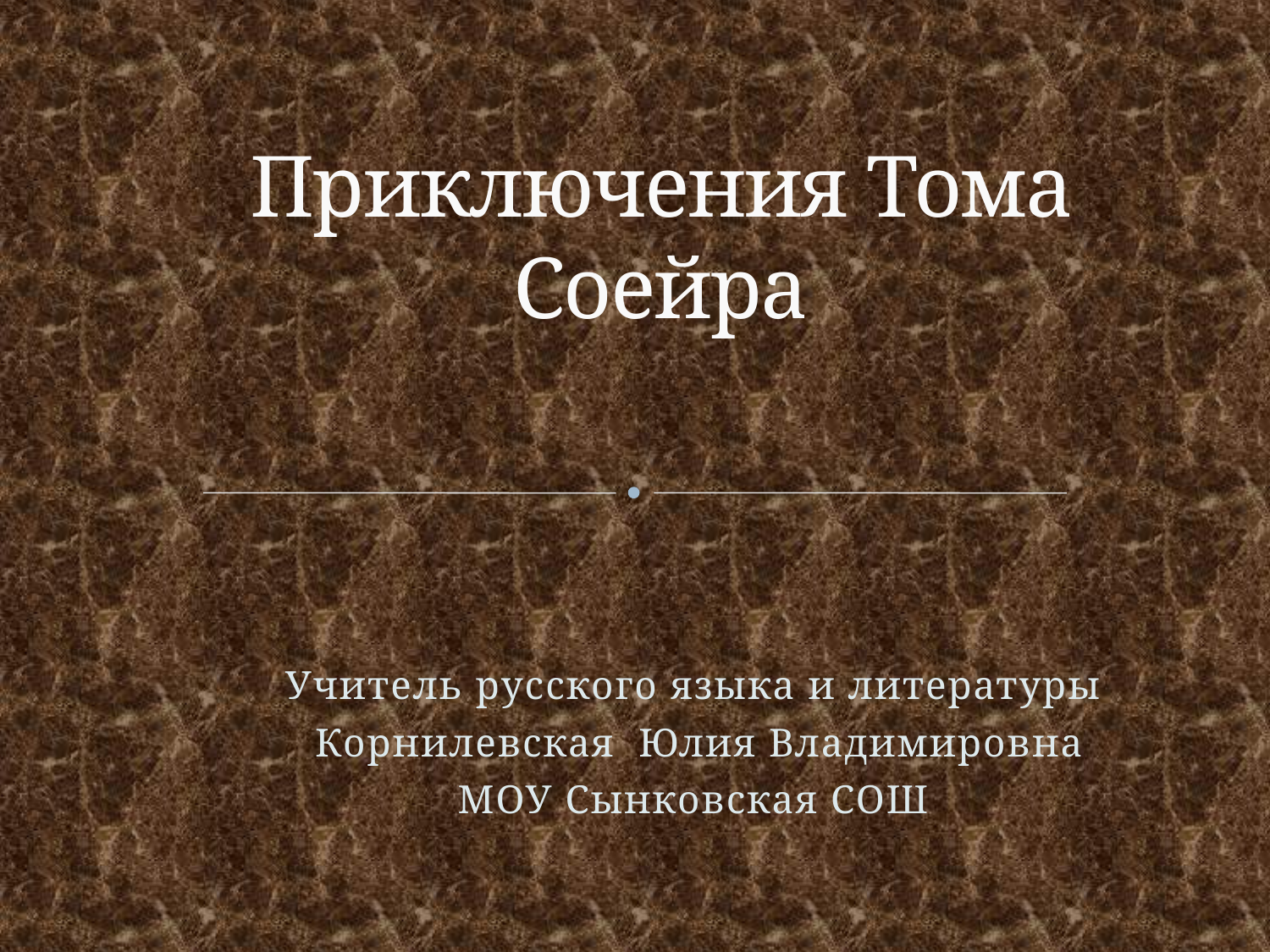

# Приключения Тома Соейра
Учитель русского языка и литературы
 Корнилевская  Юлия Владимировна
МОУ Сынковская СОШ